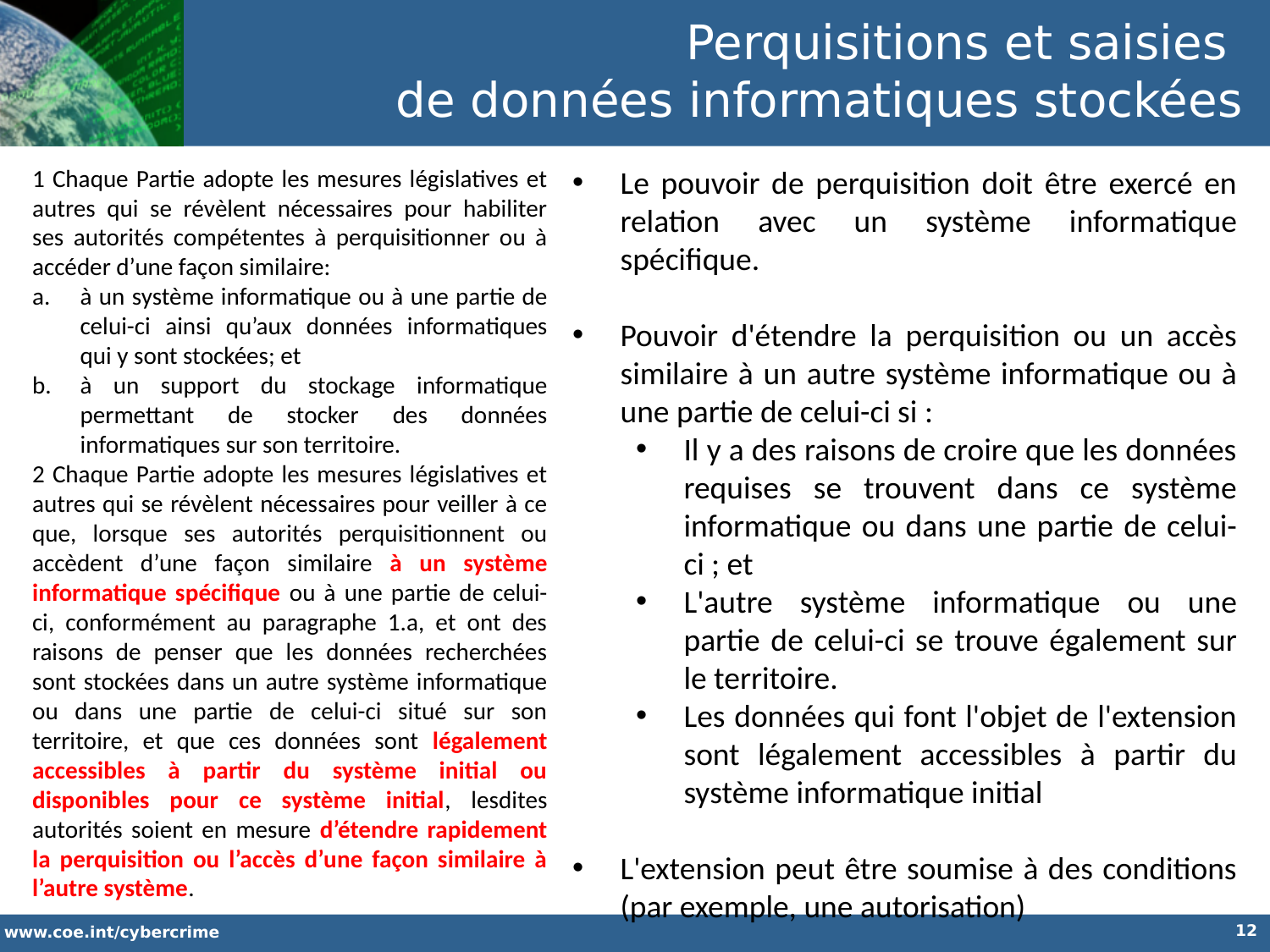

Perquisitions et saisies
de données informatiques stockées
1 Chaque Partie adopte les mesures législatives et autres qui se révèlent nécessaires pour habiliter ses autorités compétentes à perquisitionner ou à accéder d’une façon similaire:
à un système informatique ou à une partie de celui-ci ainsi qu’aux données informatiques qui y sont stockées; et
à un support du stockage informatique permettant de stocker des données informatiques sur son territoire.
2 Chaque Partie adopte les mesures législatives et autres qui se révèlent nécessaires pour veiller à ce que, lorsque ses autorités perquisitionnent ou accèdent d’une façon similaire à un système informatique spécifique ou à une partie de celui-ci, conformément au paragraphe 1.a, et ont des raisons de penser que les données recherchées sont stockées dans un autre système informatique ou dans une partie de celui-ci situé sur son territoire, et que ces données sont légalement accessibles à partir du système initial ou disponibles pour ce système initial, lesdites autorités soient en mesure d’étendre rapidement la perquisition ou l’accès d’une façon similaire à l’autre système.
Le pouvoir de perquisition doit être exercé en relation avec un système informatique spécifique.

Pouvoir d'étendre la perquisition ou un accès similaire à un autre système informatique ou à une partie de celui-ci si :
Il y a des raisons de croire que les données requises se trouvent dans ce système informatique ou dans une partie de celui-ci ; et
L'autre système informatique ou une partie de celui-ci se trouve également sur le territoire.
Les données qui font l'objet de l'extension sont légalement accessibles à partir du système informatique initial

L'extension peut être soumise à des conditions (par exemple, une autorisation)